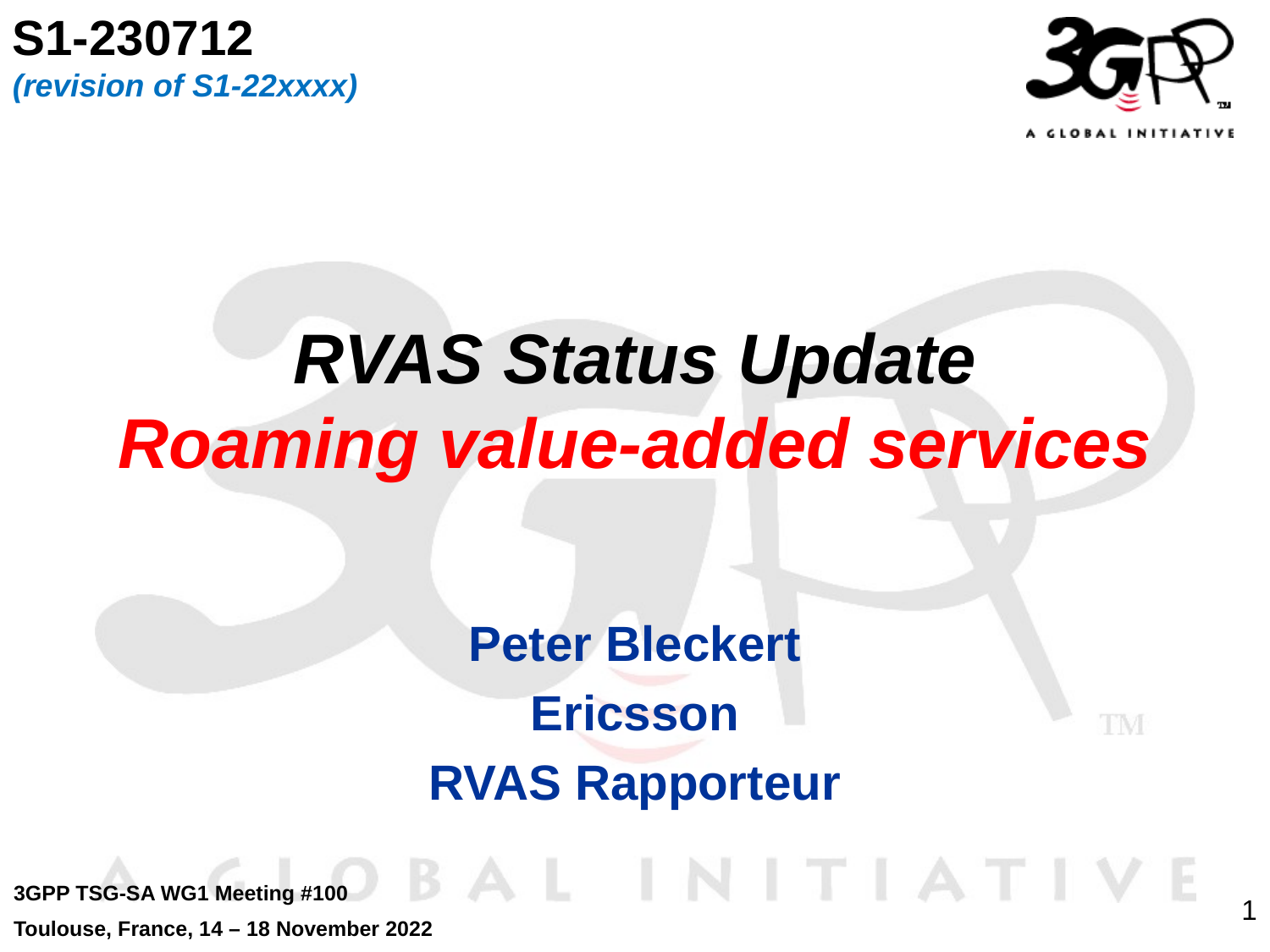

S1-230712
(revision of S1-22xxxx)
# RVAS Status Update Roaming value-added services
Peter Bleckert
Ericsson
RVAS Rapporteur
3GPP TSG-SA WG1 Meeting #100
Toulouse, France, 14 – 18 November 2022
1